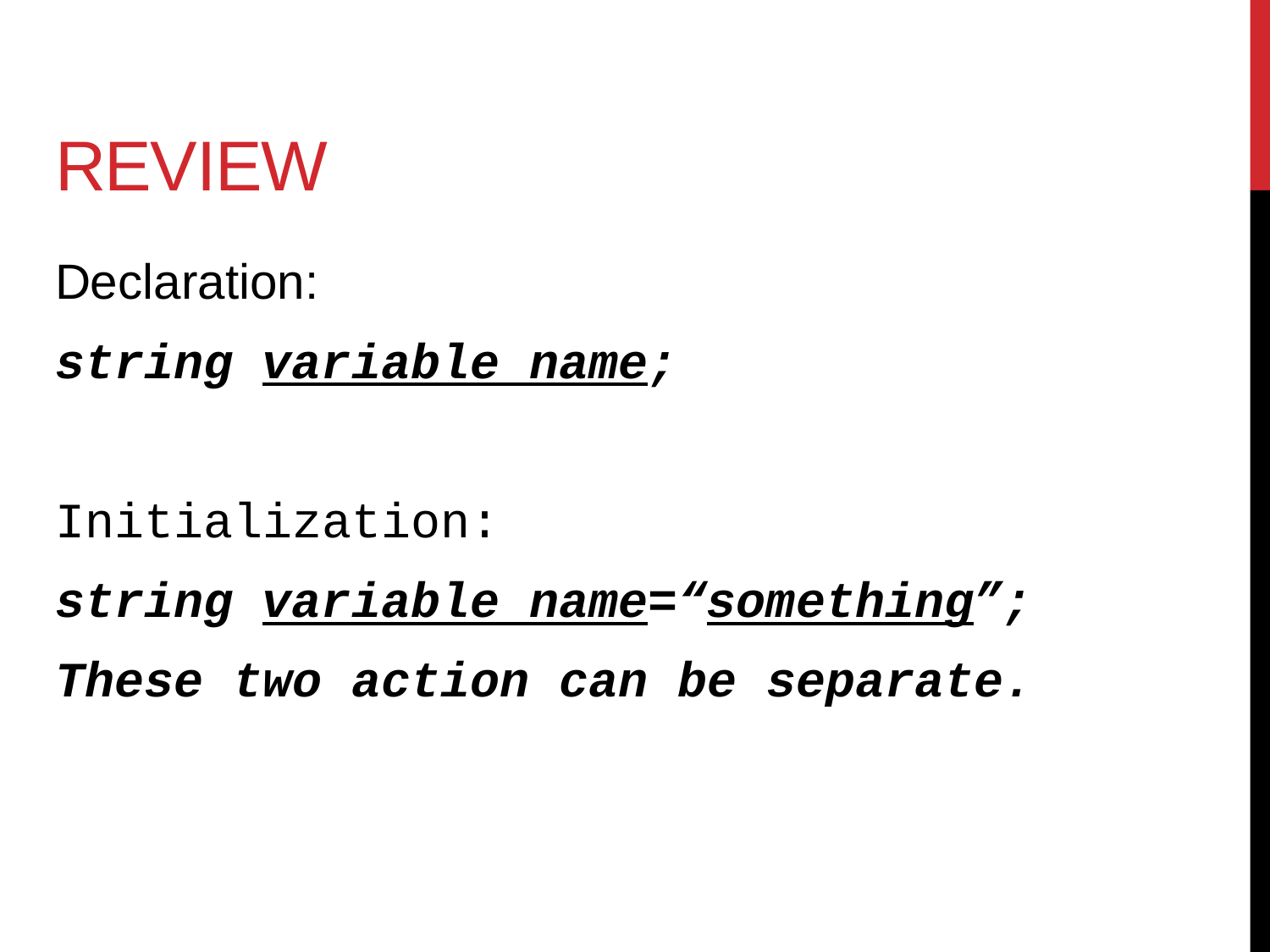

# Review
Declaration:
string variable name;

Initialization:
string variable name=“something”;
These two action can be separate.